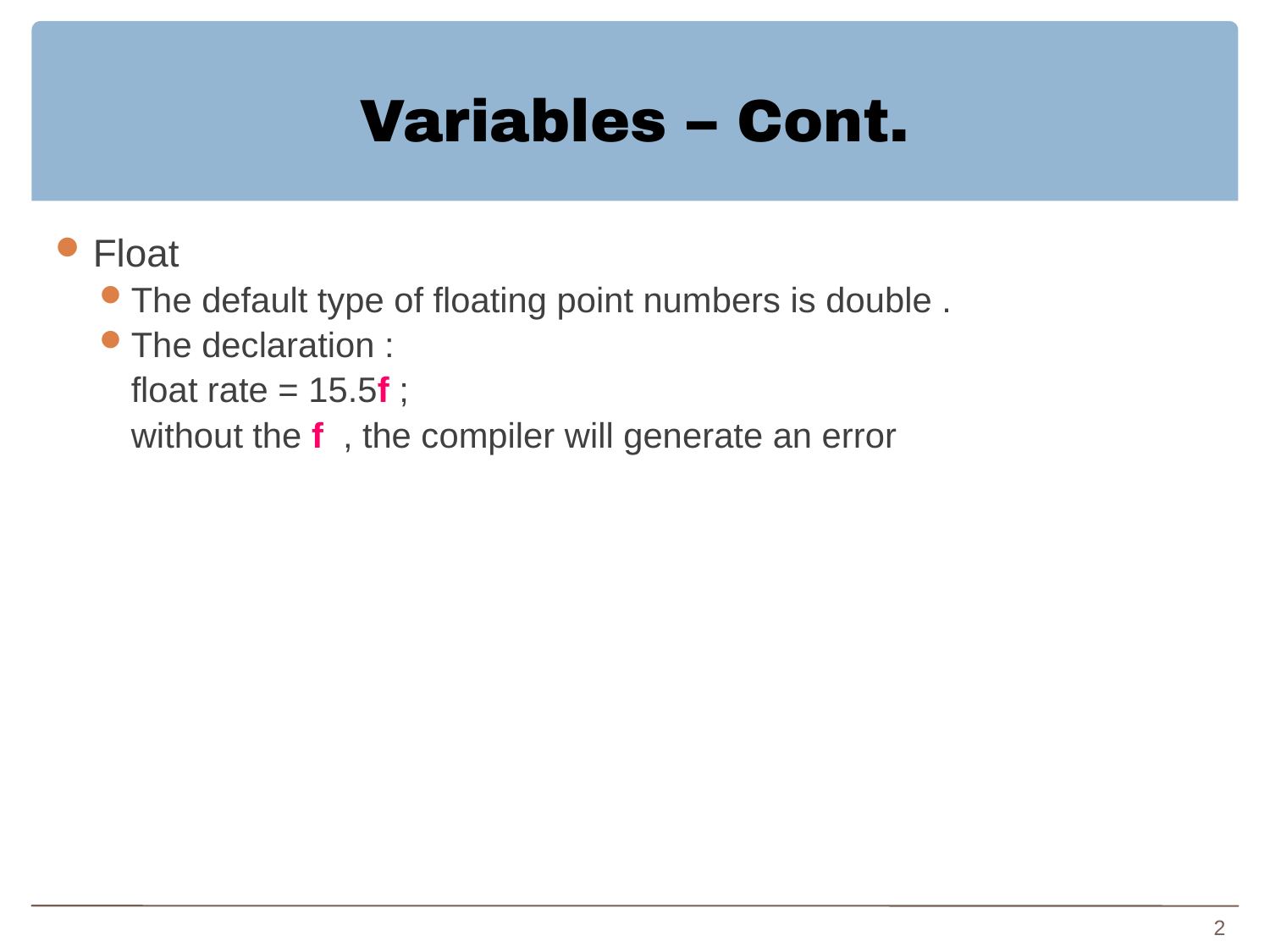

# Variables – Cont.
Float
The default type of floating point numbers is double .
The declaration :
	float rate = 15.5f ;
	without the f  , the compiler will generate an error
2